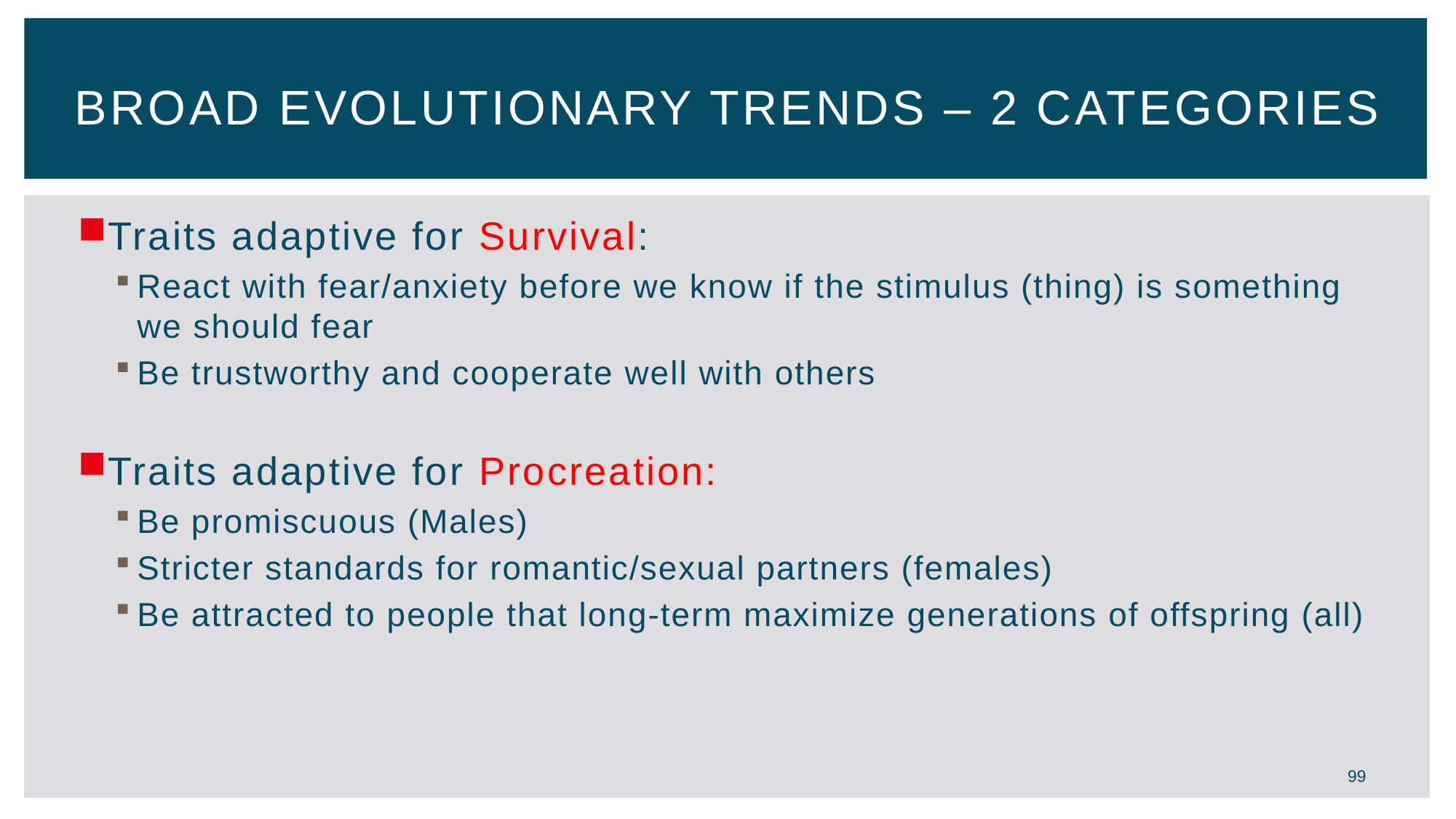

# Broad Evolutionary Trends – 2 Categories
Traits adaptive for Survival:
React with fear/anxiety before we know if the stimulus (thing) is something we should fear
Be trustworthy and cooperate well with others

Traits adaptive for Procreation:
Be promiscuous (Males)
Stricter standards for romantic/sexual partners (females)
Be attracted to people that long-term maximize generations of offspring (all)

99